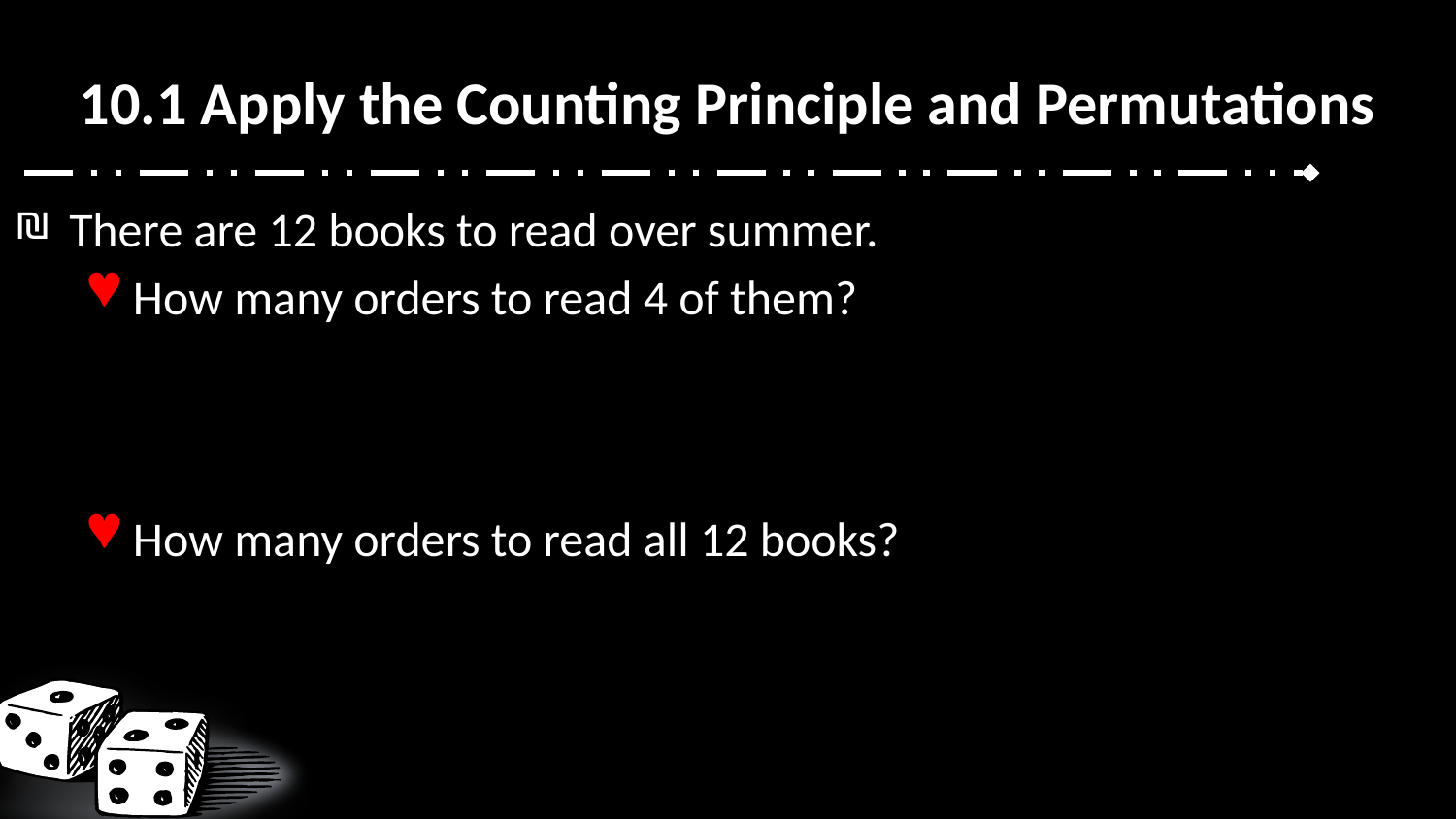

# 10.1 Apply the Counting Principle and Permutations
There are 12 books to read over summer.
How many orders to read 4 of them?

How many orders to read all 12 books?